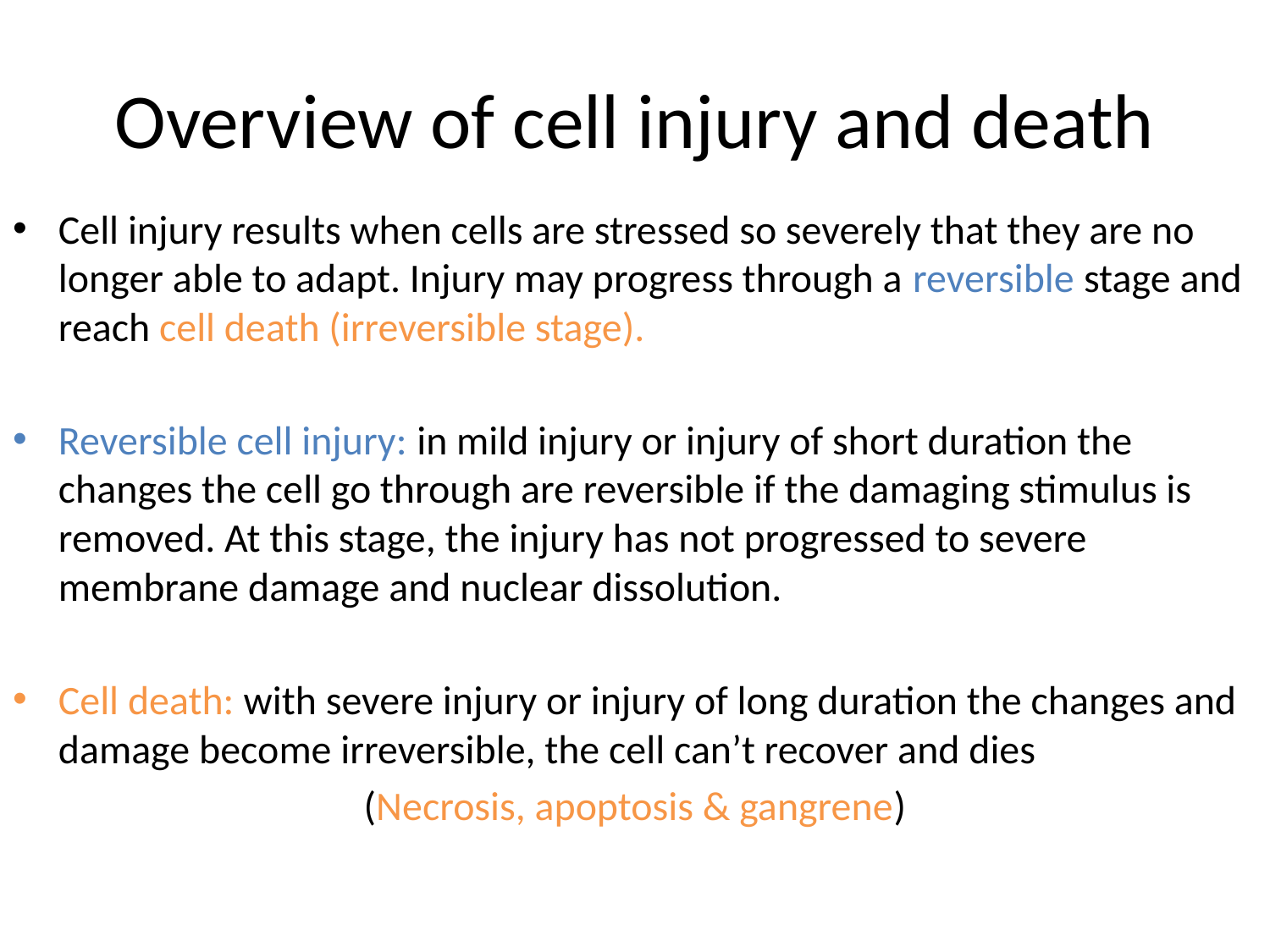

# Overview of cell injury and death
Cell injury results when cells are stressed so severely that they are no longer able to adapt. Injury may progress through a reversible stage and reach cell death (irreversible stage).

Reversible cell injury: in mild injury or injury of short duration the changes the cell go through are reversible if the damaging stimulus is removed. At this stage, the injury has not progressed to severe membrane damage and nuclear dissolution.

Cell death: with severe injury or injury of long duration the changes and damage become irreversible, the cell can’t recover and dies
(Necrosis, apoptosis & gangrene)